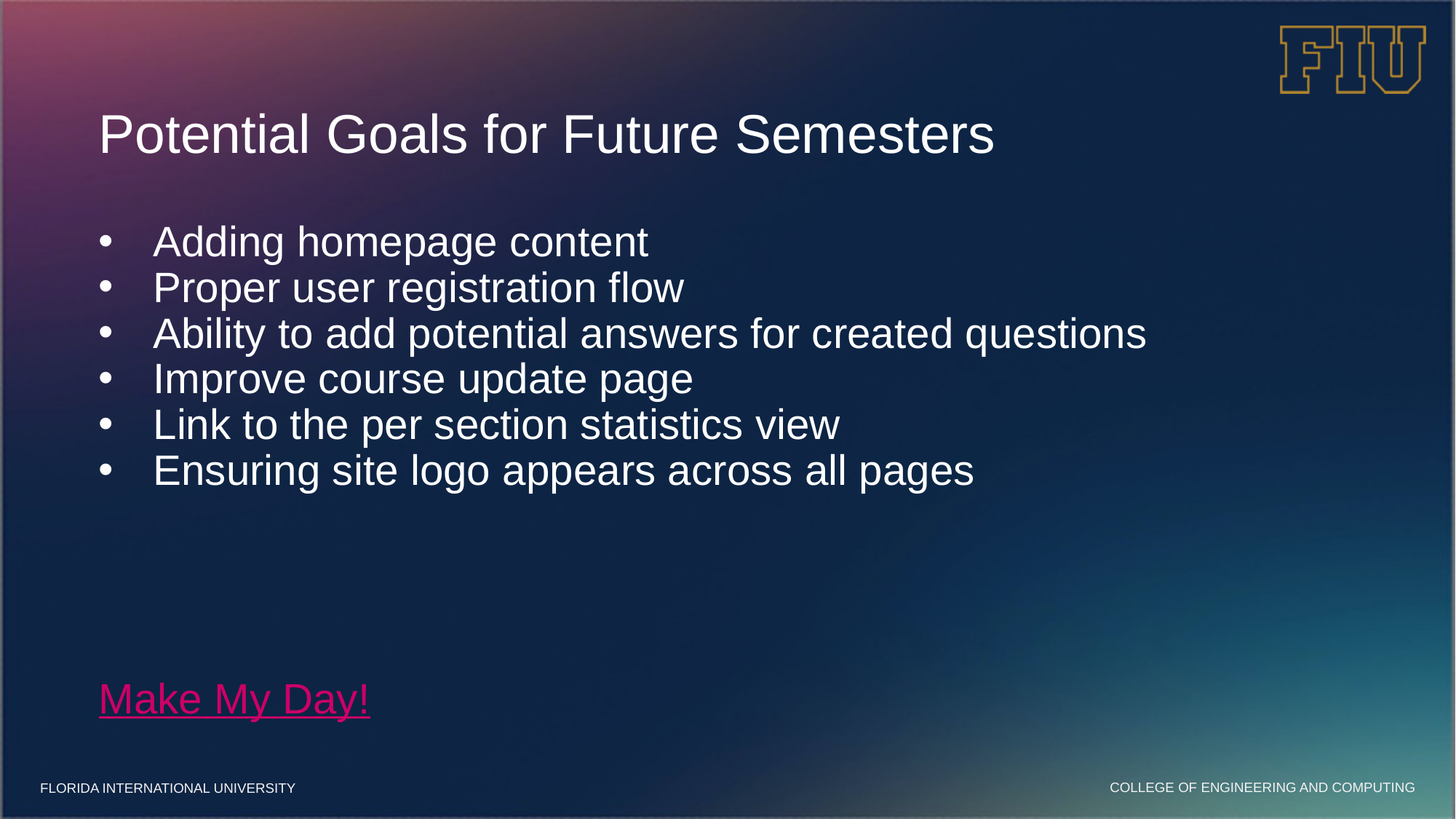

# Potential Goals for Future Semesters
Adding homepage content
Proper user registration flow
Ability to add potential answers for created questions
Improve course update page
Link to the per section statistics view
Ensuring site logo appears across all pages

Make My Day!